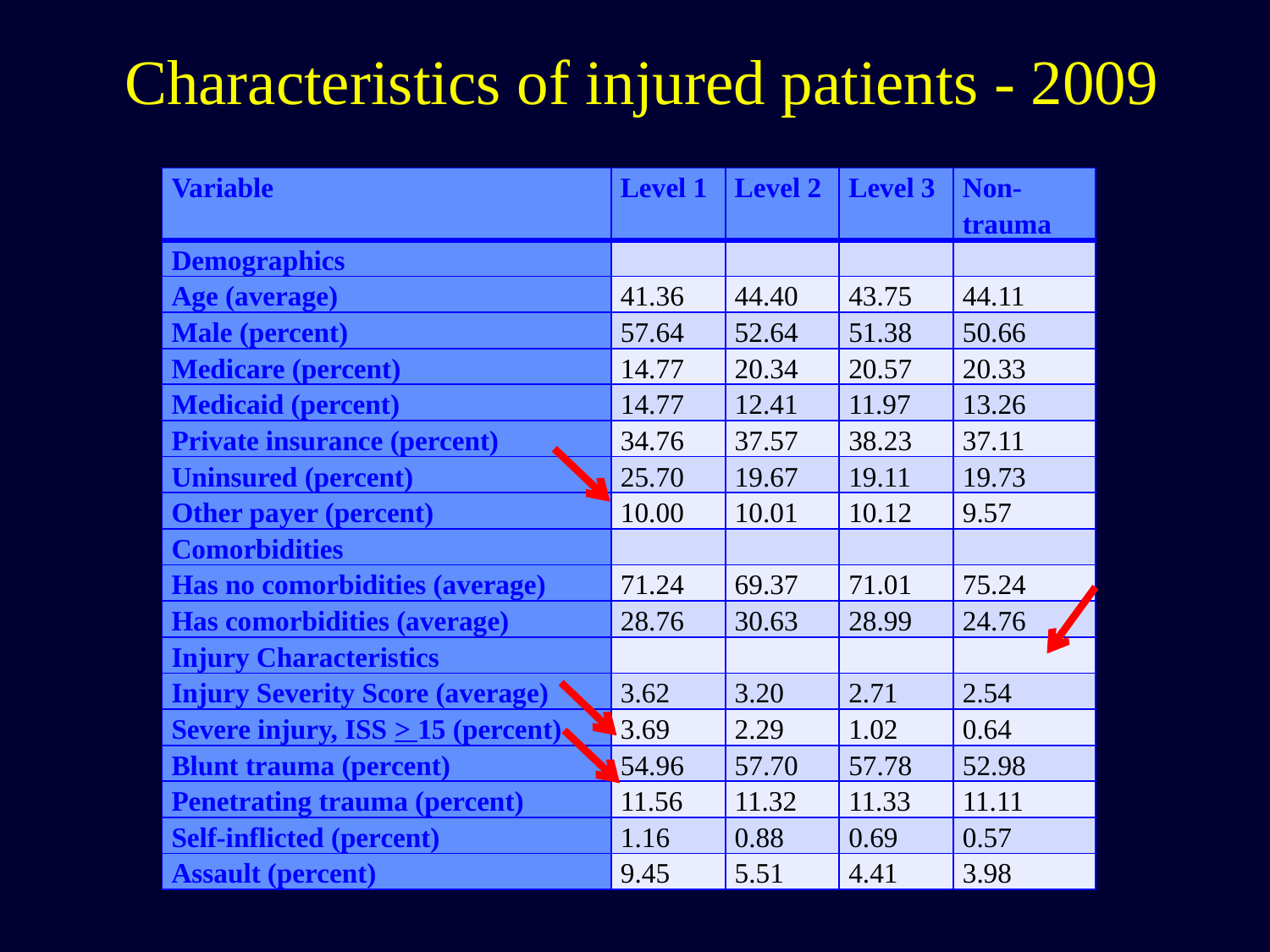

# Characteristics of injured patients - 2009
| Variable | Level 1 | Level 2 | Level 3 | Non-trauma |
| --- | --- | --- | --- | --- |
| Demographics |  |  |  |  |
| Age (average) | 41.36 | 44.40 | 43.75 | 44.11 |
| Male (percent) | 57.64 | 52.64 | 51.38 | 50.66 |
| Medicare (percent) | 14.77 | 20.34 | 20.57 | 20.33 |
| Medicaid (percent) | 14.77 | 12.41 | 11.97 | 13.26 |
| Private insurance (percent) | 34.76 | 37.57 | 38.23 | 37.11 |
| Uninsured (percent) | 25.70 | 19.67 | 19.11 | 19.73 |
| Other payer (percent) | 10.00 | 10.01 | 10.12 | 9.57 |
| Comorbidities |  |  |  |  |
| Has no comorbidities (average) | 71.24 | 69.37 | 71.01 | 75.24 |
| Has comorbidities (average) | 28.76 | 30.63 | 28.99 | 24.76 |
| Injury Characteristics |  |  |  |  |
| Injury Severity Score (average) | 3.62 | 3.20 | 2.71 | 2.54 |
| Severe injury, ISS > 15 (percent) | 3.69 | 2.29 | 1.02 | 0.64 |
| Blunt trauma (percent) | 54.96 | 57.70 | 57.78 | 52.98 |
| Penetrating trauma (percent) | 11.56 | 11.32 | 11.33 | 11.11 |
| Self-inflicted (percent) | 1.16 | 0.88 | 0.69 | 0.57 |
| Assault (percent) | 9.45 | 5.51 | 4.41 | 3.98 |